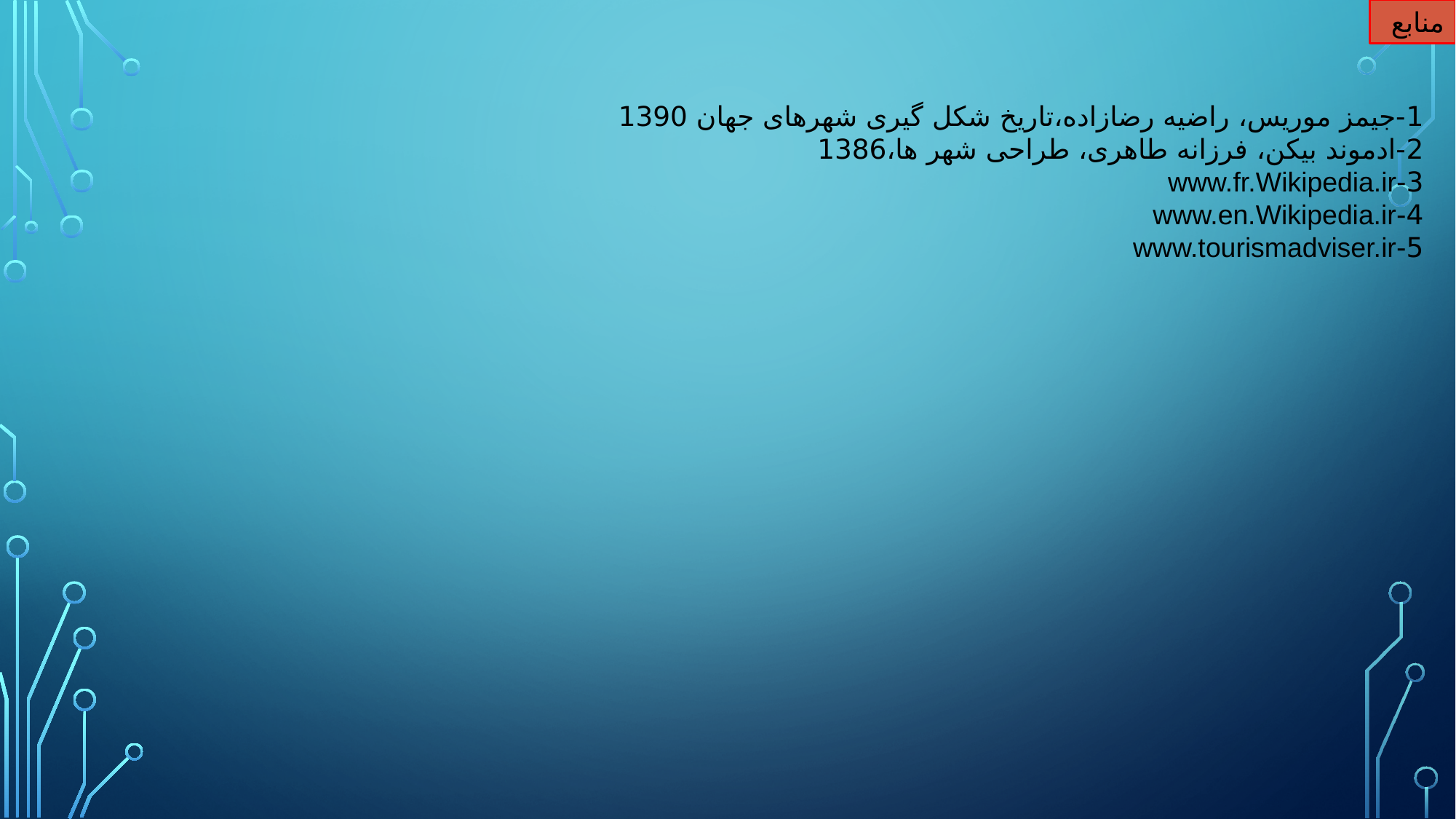

منابع
1-جیمز موریس، راضیه رضازاده،تاریخ شکل گیری شهرهای جهان 1390
2-ادموند بیکن، فرزانه طاهری، طراحی شهر ها،1386
3-www.fr.Wikipedia.ir
4-www.en.Wikipedia.ir
5-www.tourismadviser.ir